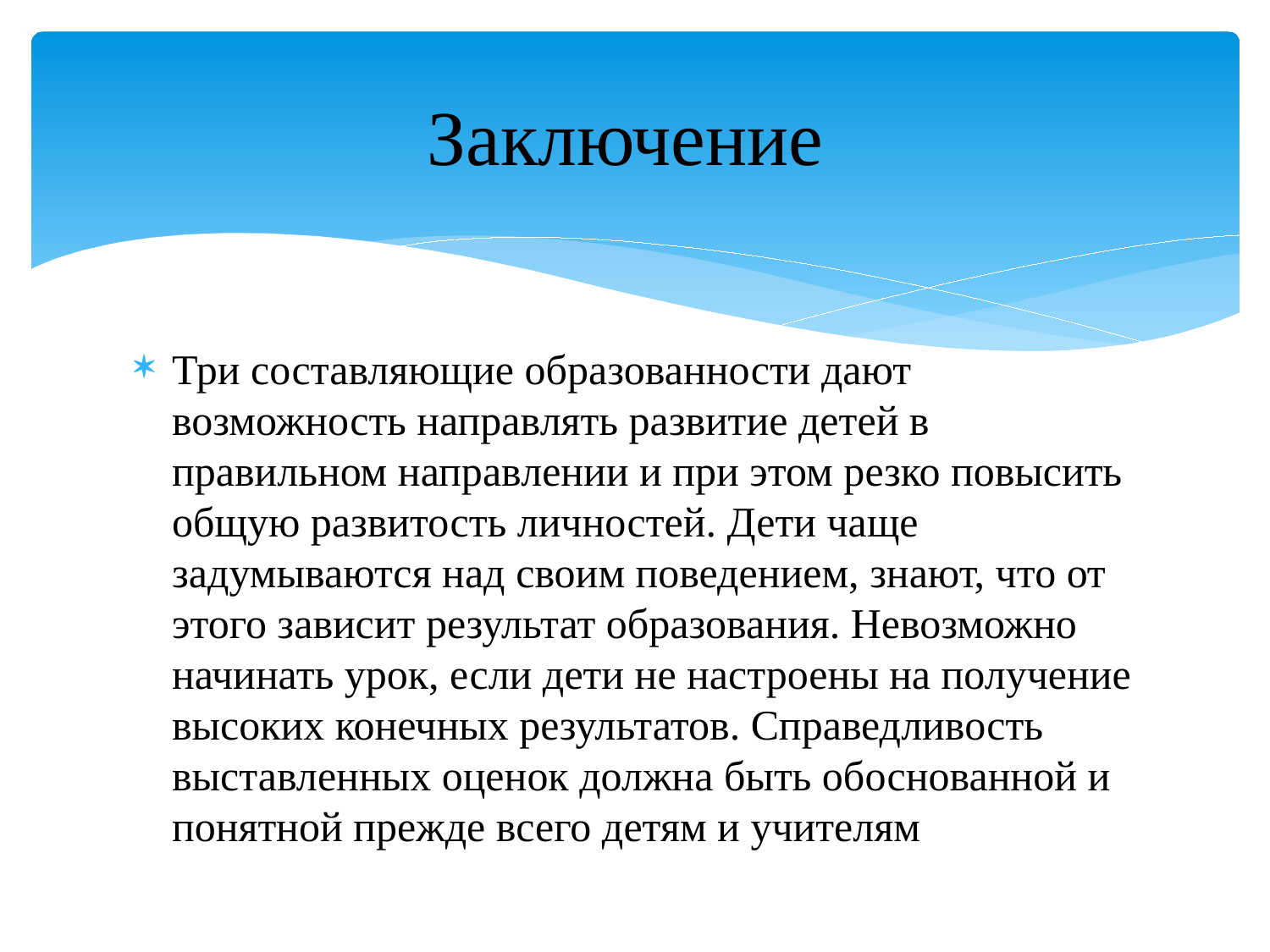

# Заключение
Три составляющие образованности дают возможность направлять развитие детей в правильном направлении и при этом резко повысить общую развитость личностей. Дети чаще задумываются над своим поведением, знают, что от этого зависит результат образования. Невозможно начинать урок, если дети не настроены на получение высоких конечных результатов. Справедливость выставленных оценок должна быть обоснованной и понятной прежде всего детям и учителям